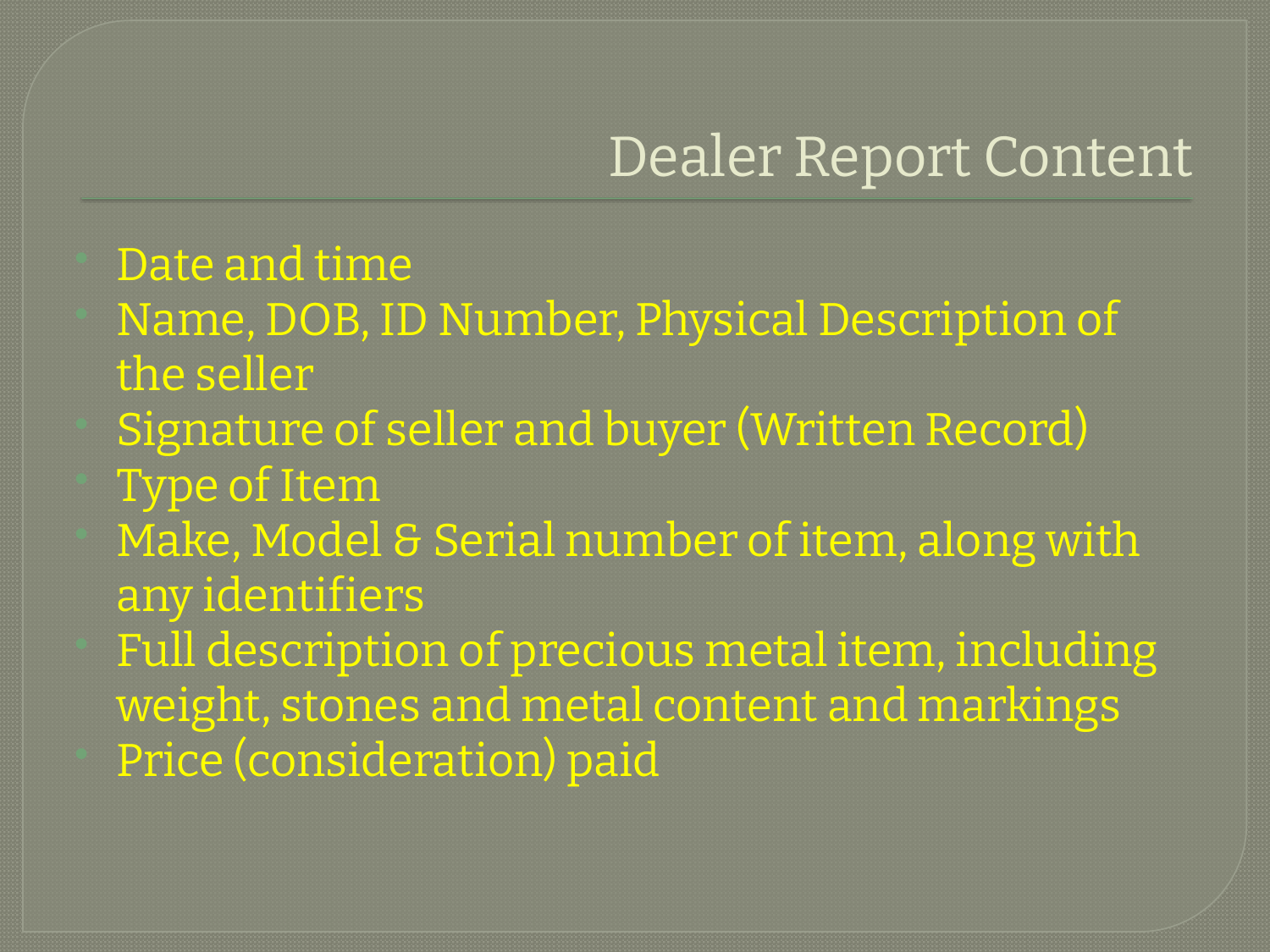

# Dealer Report Content
Date and time
Name, DOB, ID Number, Physical Description of the seller
Signature of seller and buyer (Written Record)
Type of Item
Make, Model & Serial number of item, along with any identifiers
Full description of precious metal item, including weight, stones and metal content and markings
Price (consideration) paid